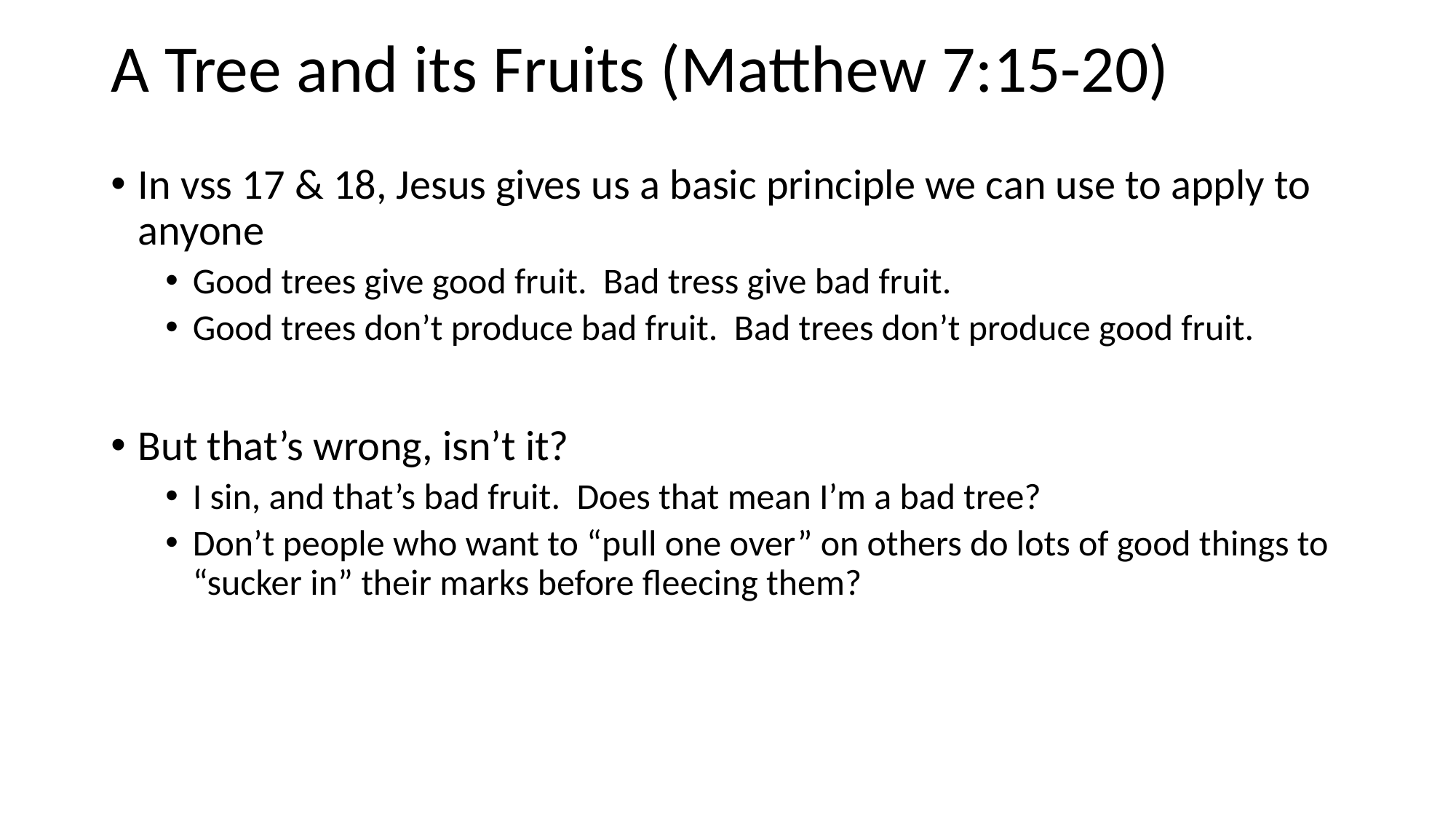

# A Tree and its Fruits (Matthew 7:15-20)

In vss 17 & 18, Jesus gives us a basic principle we can use to apply to anyone
Good trees give good fruit.  Bad tress give bad fruit.
Good trees don’t produce bad fruit.  Bad trees don’t produce good fruit.

But that’s wrong, isn’t it?
I sin, and that’s bad fruit.  Does that mean I’m a bad tree?
Don’t people who want to “pull one over” on others do lots of good things to “sucker in” their marks before fleecing them?